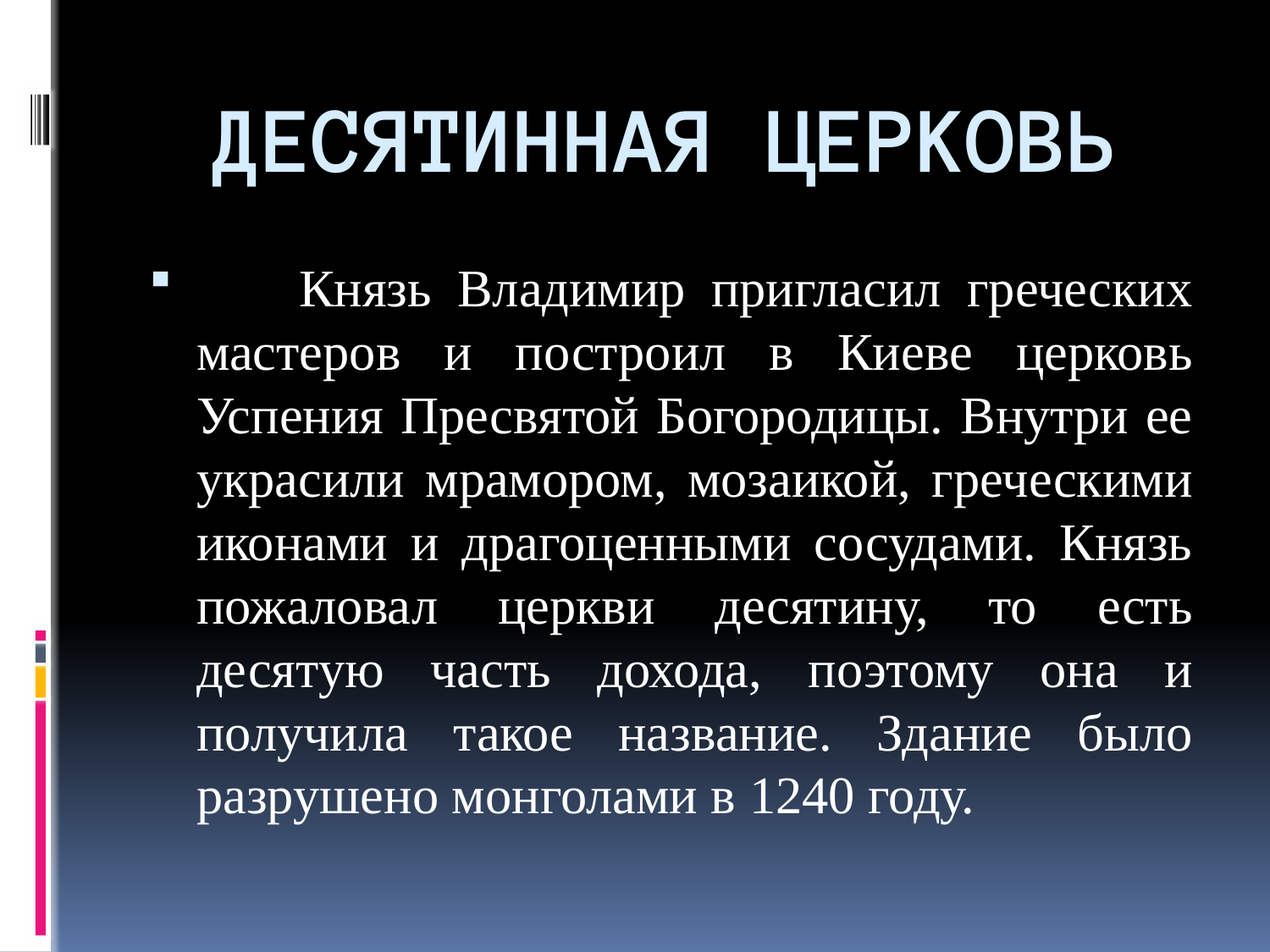

# ДЕСЯТИННАЯ ЦЕРКОВЬ
    Князь Владимир пригласил греческих мастеров и построил в Киеве церковь Успения Пресвятой Богородицы. Внутри ее украсили мрамором, мозаикой, греческими иконами и драгоценными сосудами. Князь пожаловал церкви десятину, то есть десятую часть дохода, поэтому она и получила такое название. Здание было разрушено монголами в 1240 году.